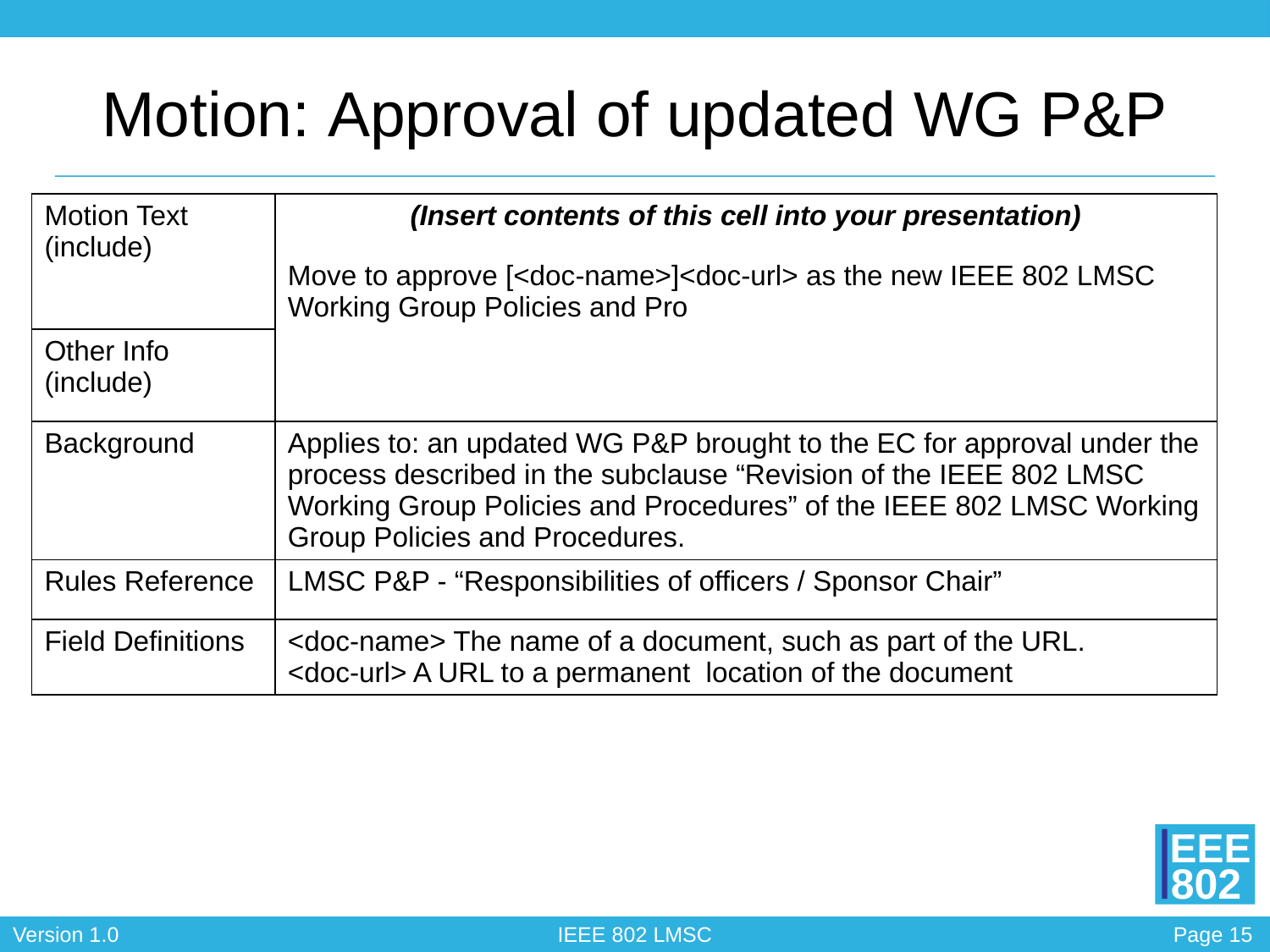

# Motion: Approval of updated WG P&P
| Motion Text (include) | (Insert contents of this cell into your presentation) |
| --- | --- |
|  | Move to approve [<doc-name>]<doc-url> as the new IEEE 802 LMSC Working Group Policies and Pro |
| Other Info (include) |  |
| Background | Applies to: an updated WG P&P brought to the EC for approval under the process described in the subclause “Revision of the IEEE 802 LMSC Working Group Policies and Procedures” of the IEEE 802 LMSC Working Group Policies and Procedures. |
| Rules Reference | LMSC P&P - “Responsibilities of officers / Sponsor Chair” |
| Field Definitions | <doc-name> The name of a document, such as part of the URL. <doc-url> A URL to a permanent location of the document |